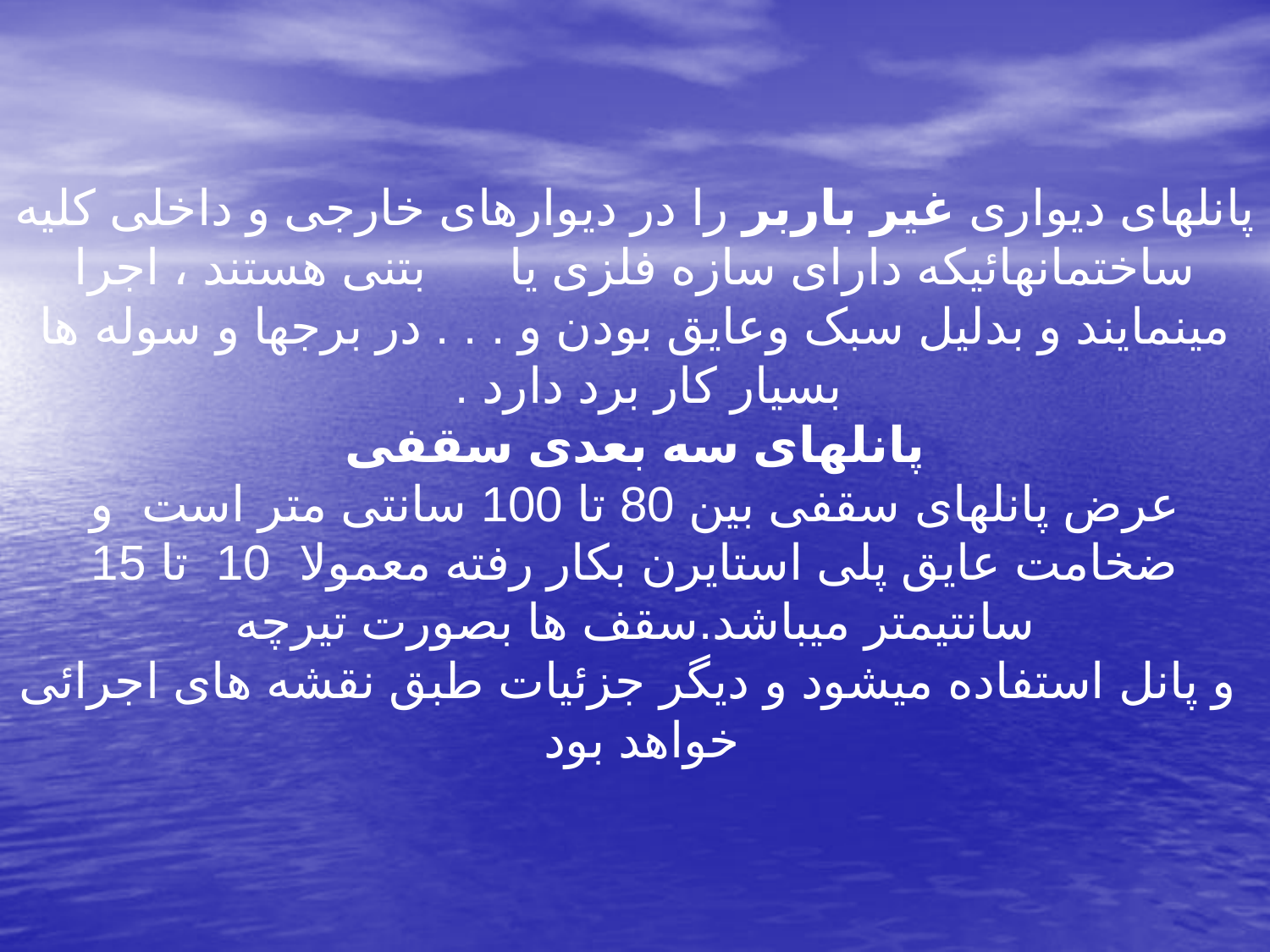

پانلهای دیواری غیر باربر را در دیوارهای خارجی و داخلی کلیه ساختمانهائیکه دارای سازه فلزی یا      بتنی هستند ، اجرا مینمایند و بدلیل سبک وعایق بودن و . . . در برجها و سوله ها بسیار کار برد دارد .
پانلهای سه بعدی سقفی
عرض پانلهای سقفی بین 80 تا 100 سانتی متر است  و ضخامت عایق پلی استایرن بکار رفته معمولا  10  تا 15 سانتیمتر میباشد.سقف ها بصورت تیرچه
 و پانل استفاده میشود و دیگر جزئیات طبق نقشه های اجرائی خواهد بود